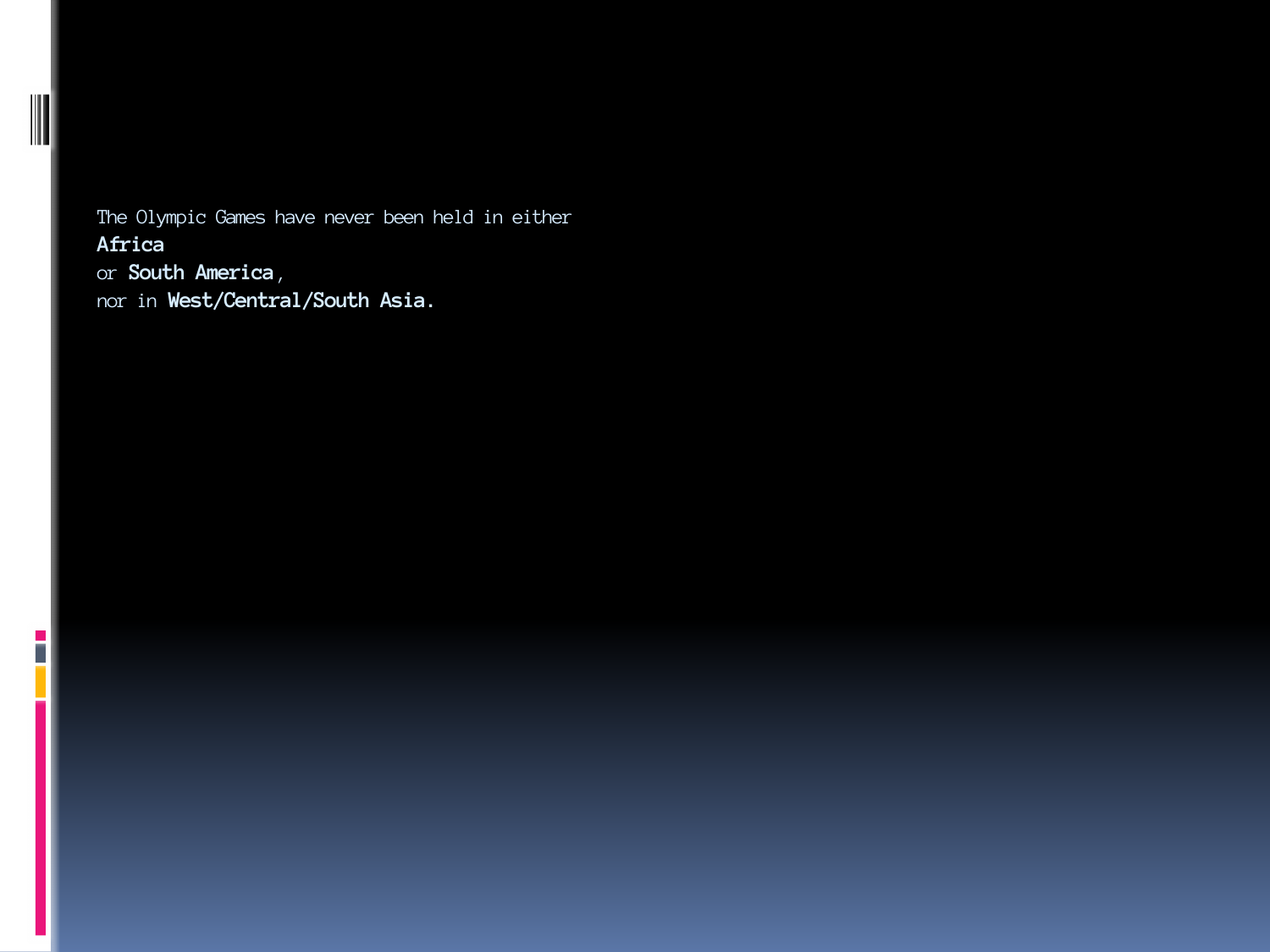

# The Olympic Games have never been held in either Africa or South America, nor in West/Central/South Asia.